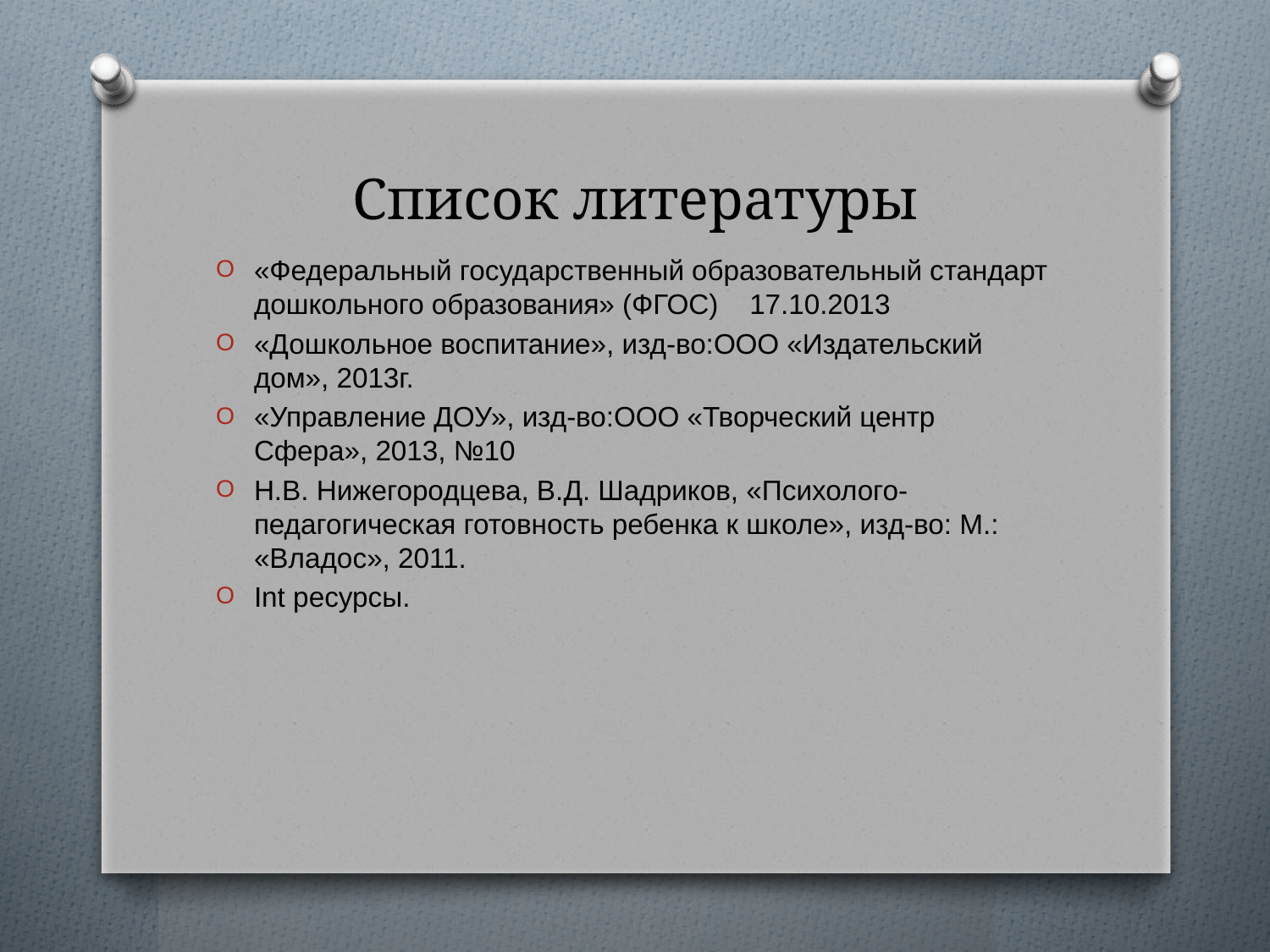

# Список литературы
«Федеральный государственный образовательный стандарт дошкольного образования» (ФГОС)    17.10.2013
«Дошкольное воспитание», изд-во:ООО «Издательский дом», 2013г.
«Управление ДОУ», изд-во:ООО «Творческий центр Сфера», 2013, №10
Н.В. Нижегородцева, В.Д. Шадриков, «Психолого-педагогическая готовность ребенка к школе», изд-во: М.: «Владос», 2011.
Int ресурсы.